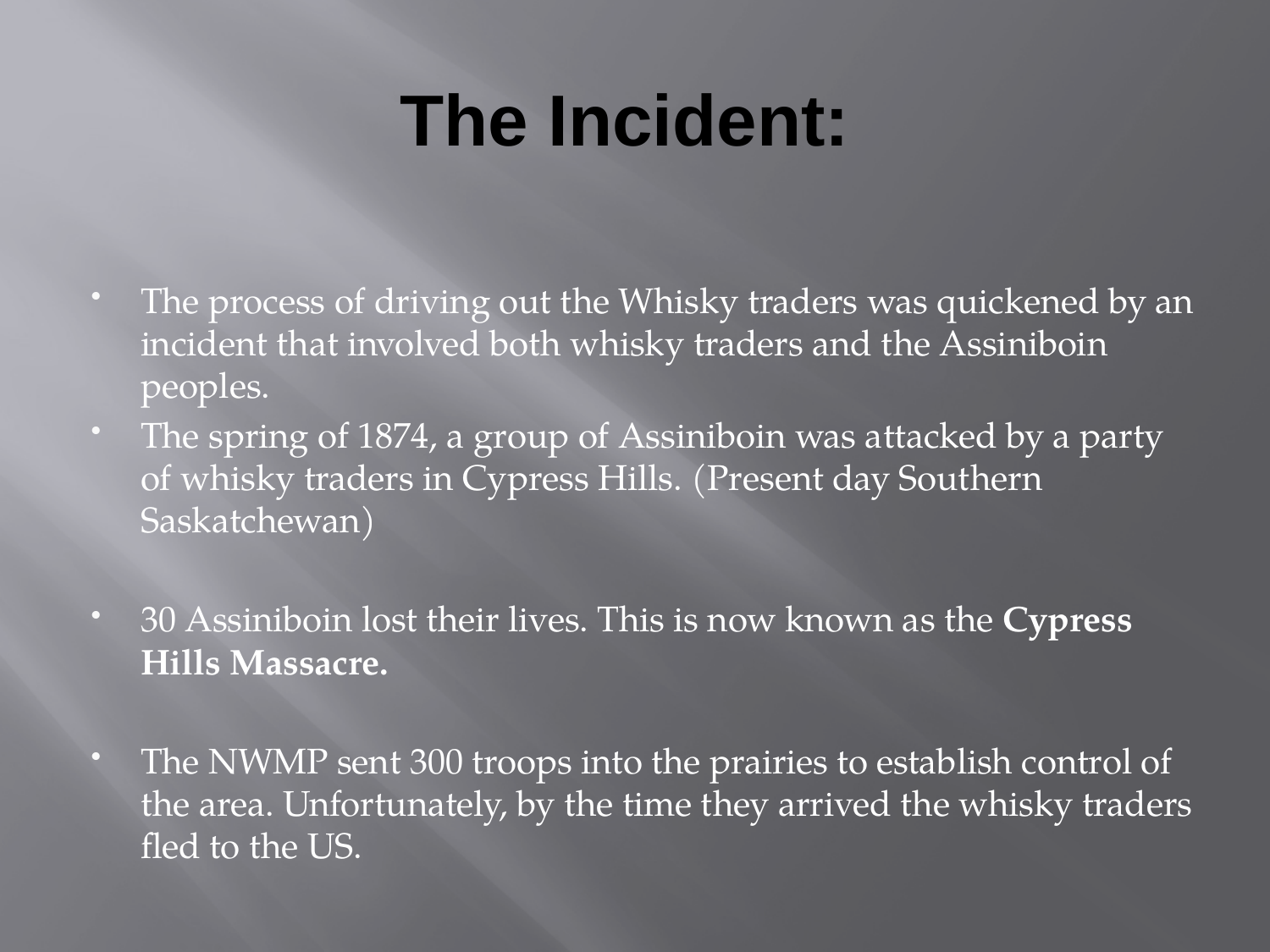

# The Incident:

The process of driving out the Whisky traders was quickened by an incident that involved both whisky traders and the Assiniboin peoples.
The spring of 1874, a group of Assiniboin was attacked by a party of whisky traders in Cypress Hills. (Present day Southern Saskatchewan)

30 Assiniboin lost their lives. This is now known as the Cypress Hills Massacre.

The NWMP sent 300 troops into the prairies to establish control of the area. Unfortunately, by the time they arrived the whisky traders fled to the US.